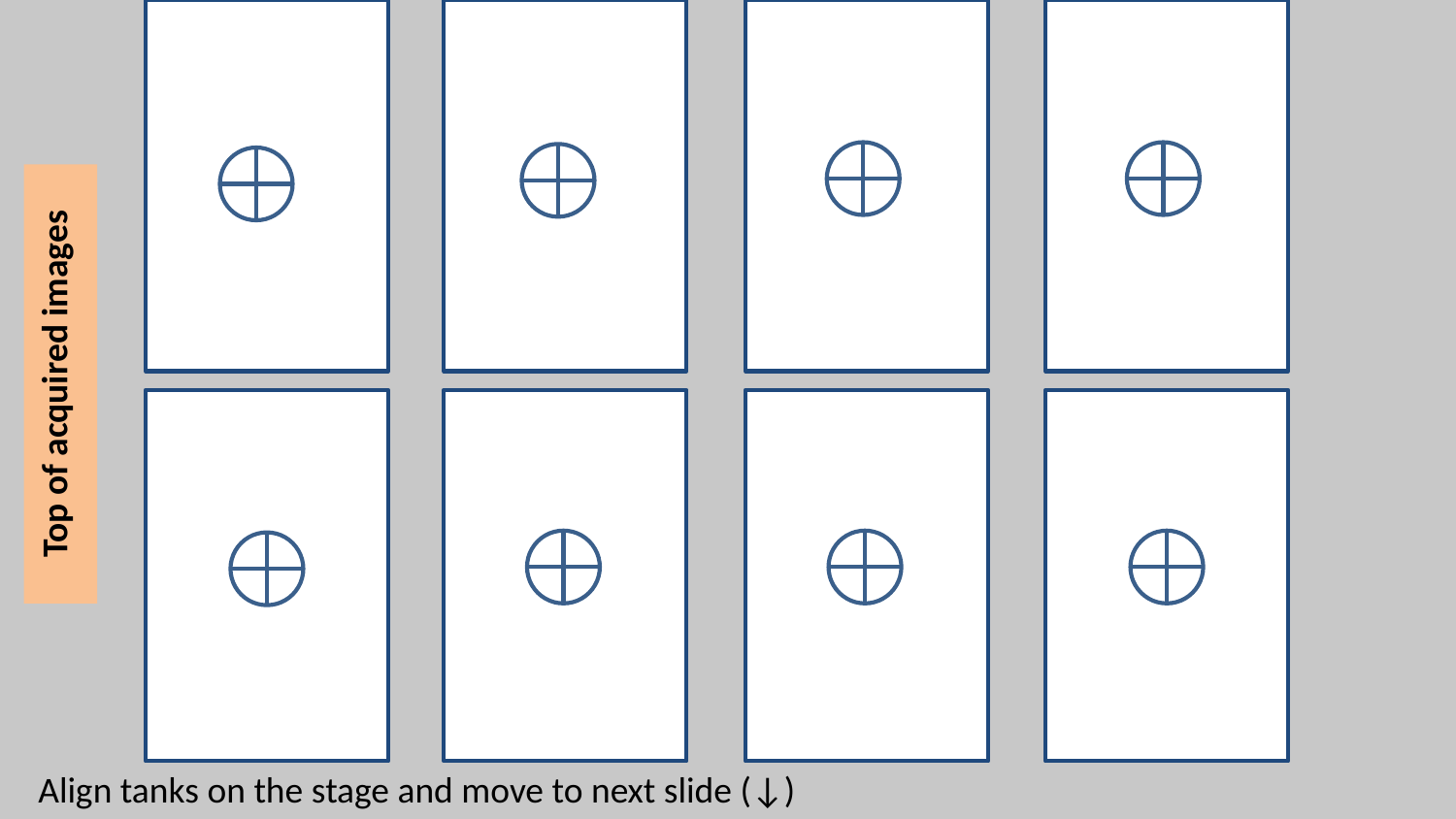

,,

Top of acquired images

Align tanks on the stage and move to next slide (↓)